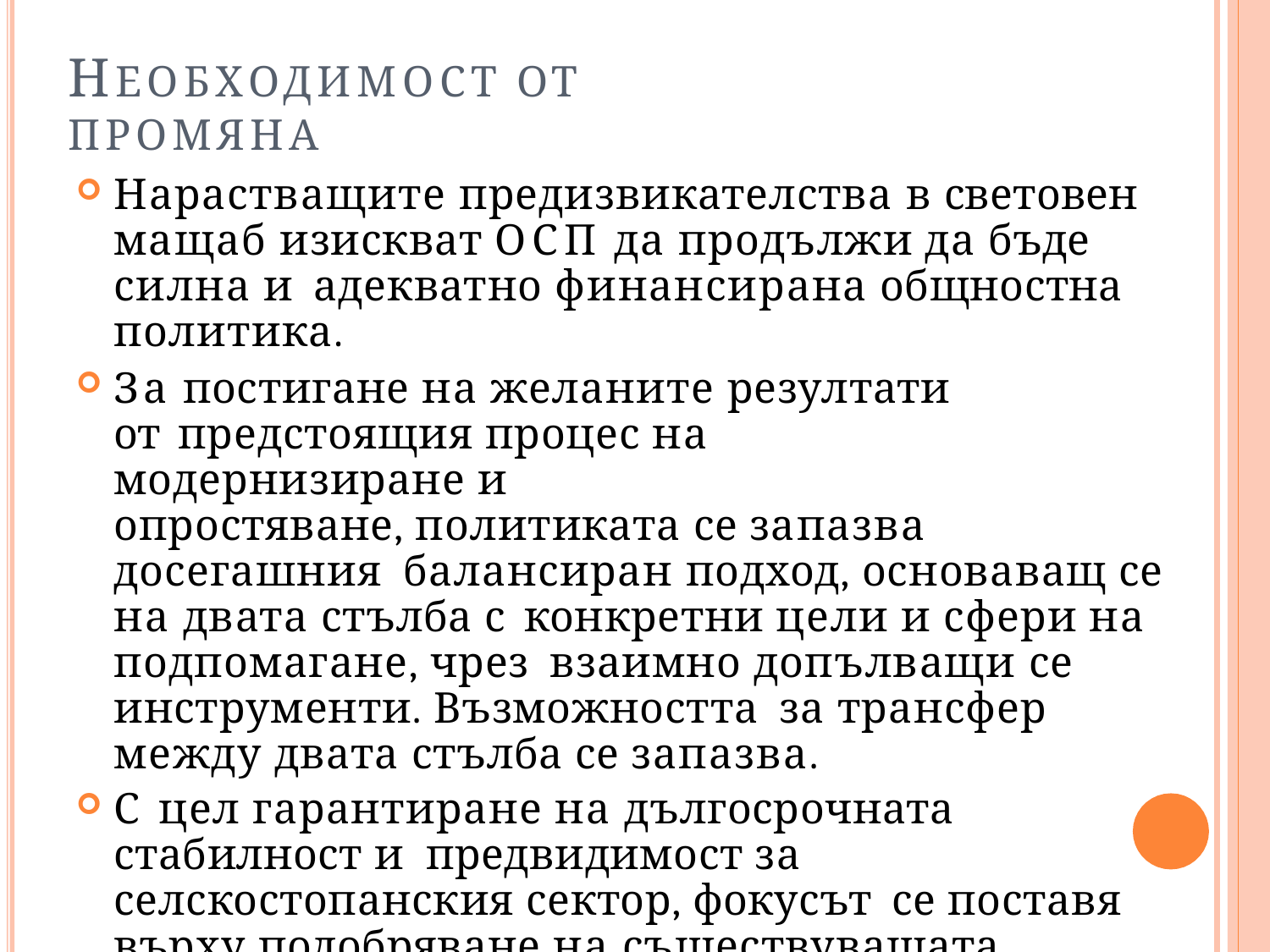

# НЕОБХОДИМОСТ ОТ ПРОМЯНА
Нарастващите предизвикателства в световен  мащаб изискват ОСП да продължи да бъде силна и  адекватно финансирана общностна политика.
За постигане на желаните резултати от  предстоящия процес на модернизиране и
опростяване, политиката се запазва досегашния  балансиран подход, основаващ се на двата стълба с  конкретни цели и сфери на подпомагане, чрез  взаимно допълващи се инструменти. Възможността  за трансфер между двата стълба се запазва.
С цел гарантиране на дългосрочната стабилност и  предвидимост за селскостопанския сектор, фокусът  се поставя върху подобряване на съществуващата  структура и мерки на политиката и интегрирането  им с други политики, а не върху преразглеждането  на основната политика.